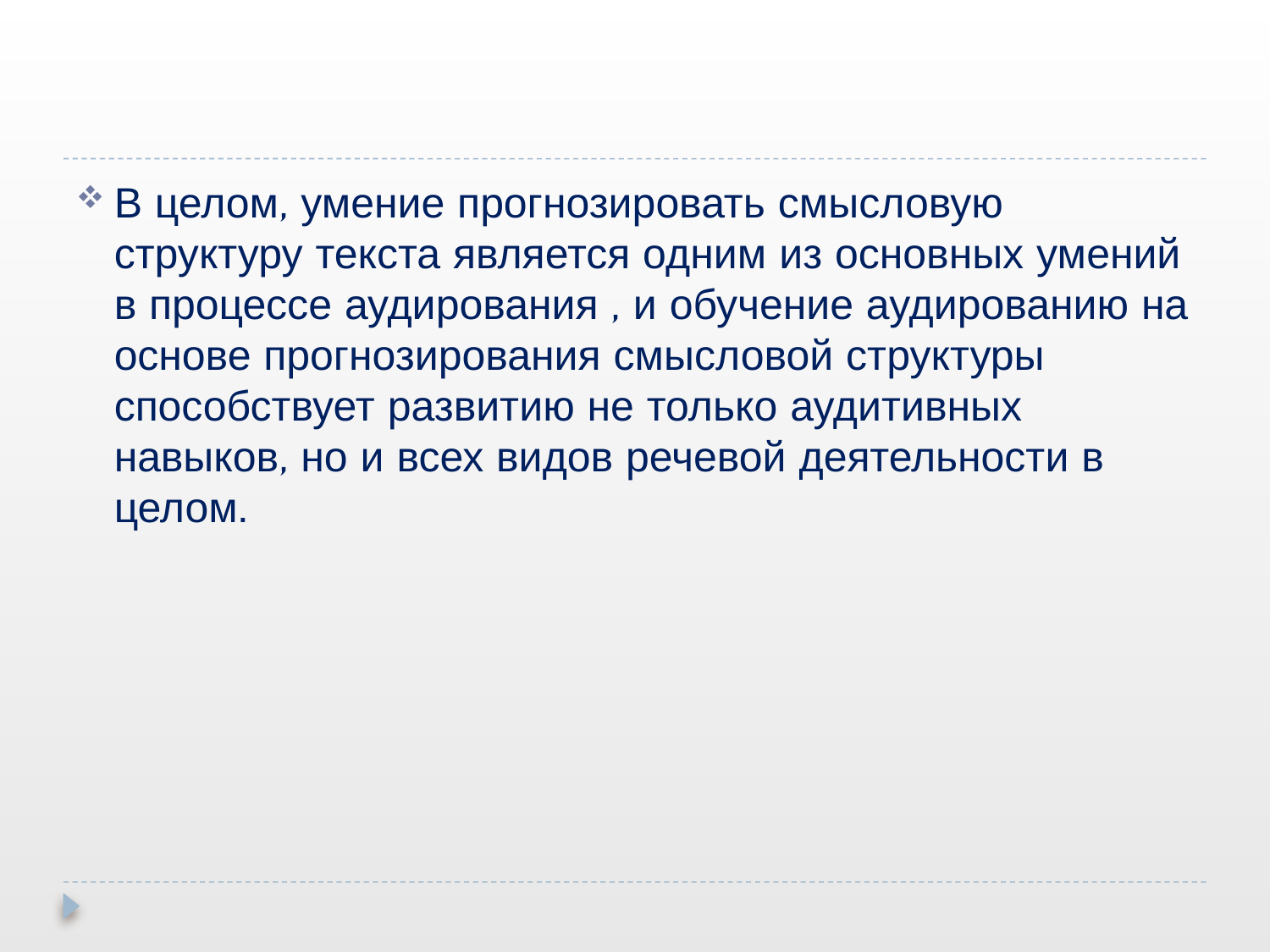

#
В целом, умение прогнозировать смысловую структуру текста является одним из основных умений в процессе аудирования , и обучение аудированию на основе прогнозирования смысловой структуры способствует развитию не только аудитивных навыков, но и всех видов речевой деятельности в целом.